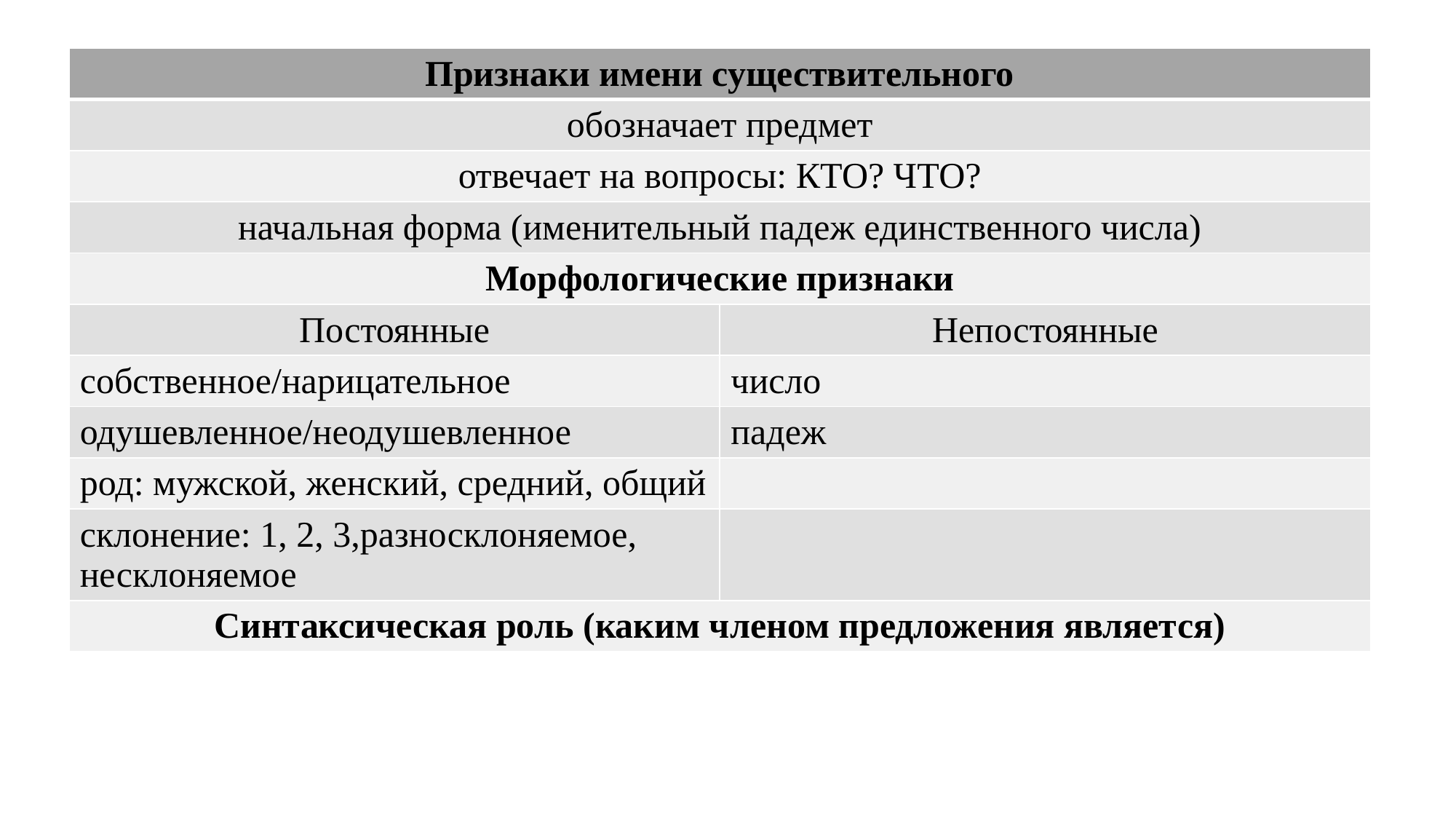

| Признаки имени существительного |  |
| --- | --- |
| обозначает предмет |  |
| отвечает на вопросы: КТО? ЧТО? |  |
| начальная форма (именительный падеж единственного числа) |  |
| Морфологические признаки |  |
| Постоянные | Непостоянные |
| собственное/нарицательное | число |
| одушевленное/неодушевленное | падеж |
| род: мужской, женский, средний, общий |  |
| склонение: 1, 2, 3,разносклоняемое, несклоняемое |  |
| Синтаксическая роль (каким членом предложения является) |  |